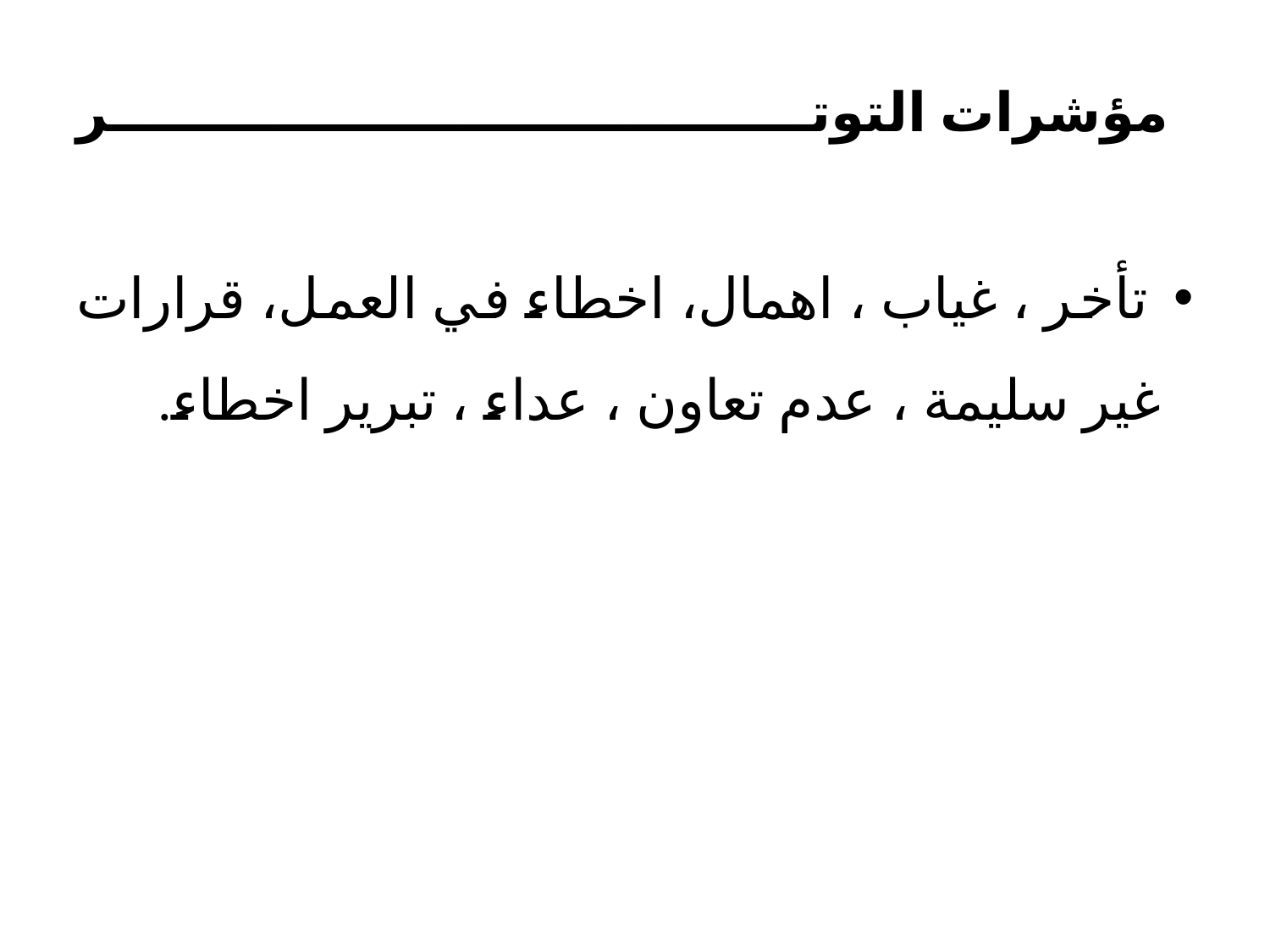

# مؤشرات التوتر
 تأخر ، غياب ، اهمال، اخطاء في العمل، قرارات غير سليمة ، عدم تعاون ، عداء ، تبرير اخطاء.